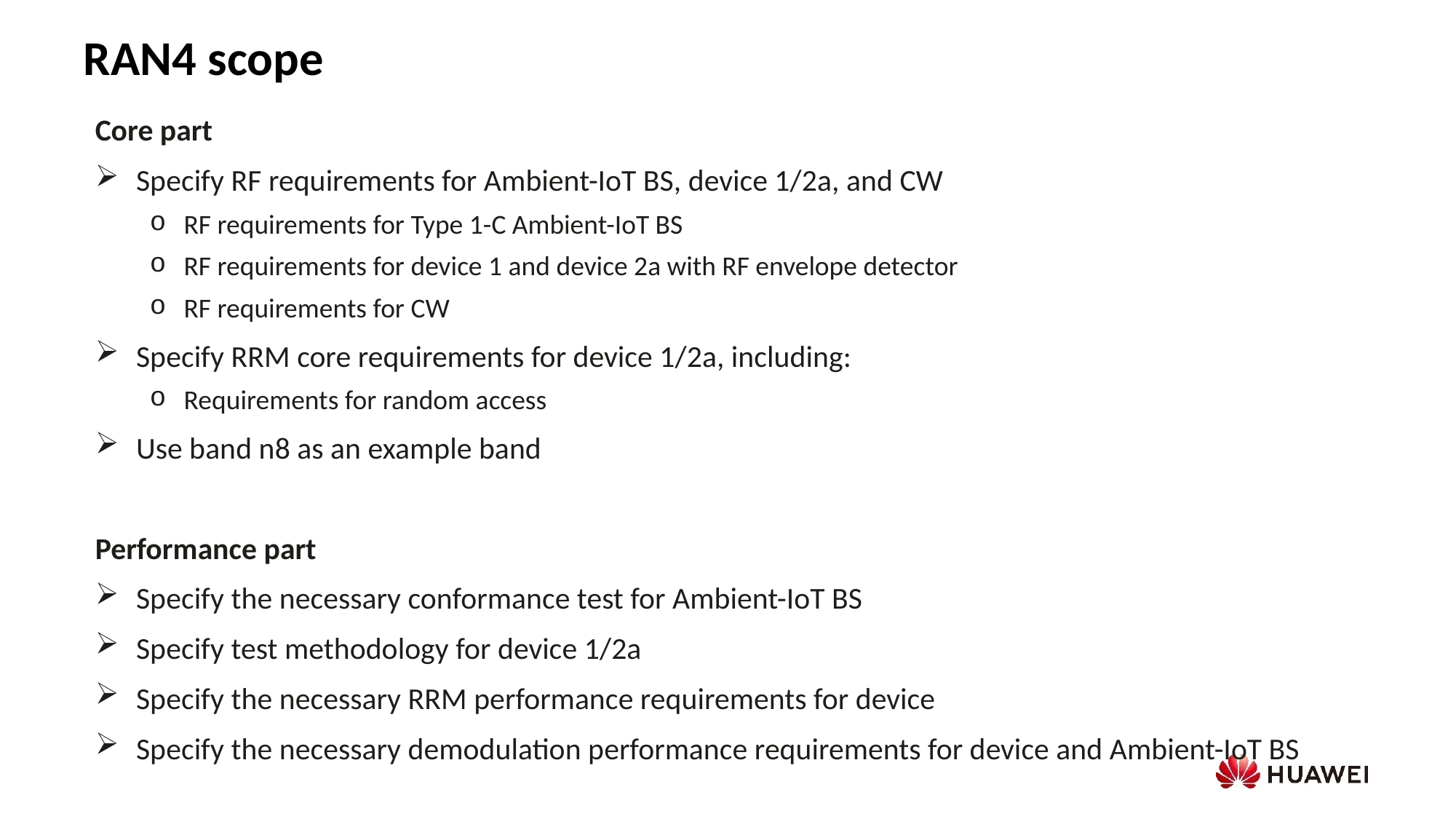

RAN4 scope
Core part
Specify RF requirements for Ambient-IoT BS, device 1/2a, and CW
RF requirements for Type 1-C Ambient-IoT BS
RF requirements for device 1 and device 2a with RF envelope detector
RF requirements for CW
Specify RRM core requirements for device 1/2a, including:
Requirements for random access
Use band n8 as an example band

Performance part
Specify the necessary conformance test for Ambient-IoT BS
Specify test methodology for device 1/2a
Specify the necessary RRM performance requirements for device
Specify the necessary demodulation performance requirements for device and Ambient-IoT BS